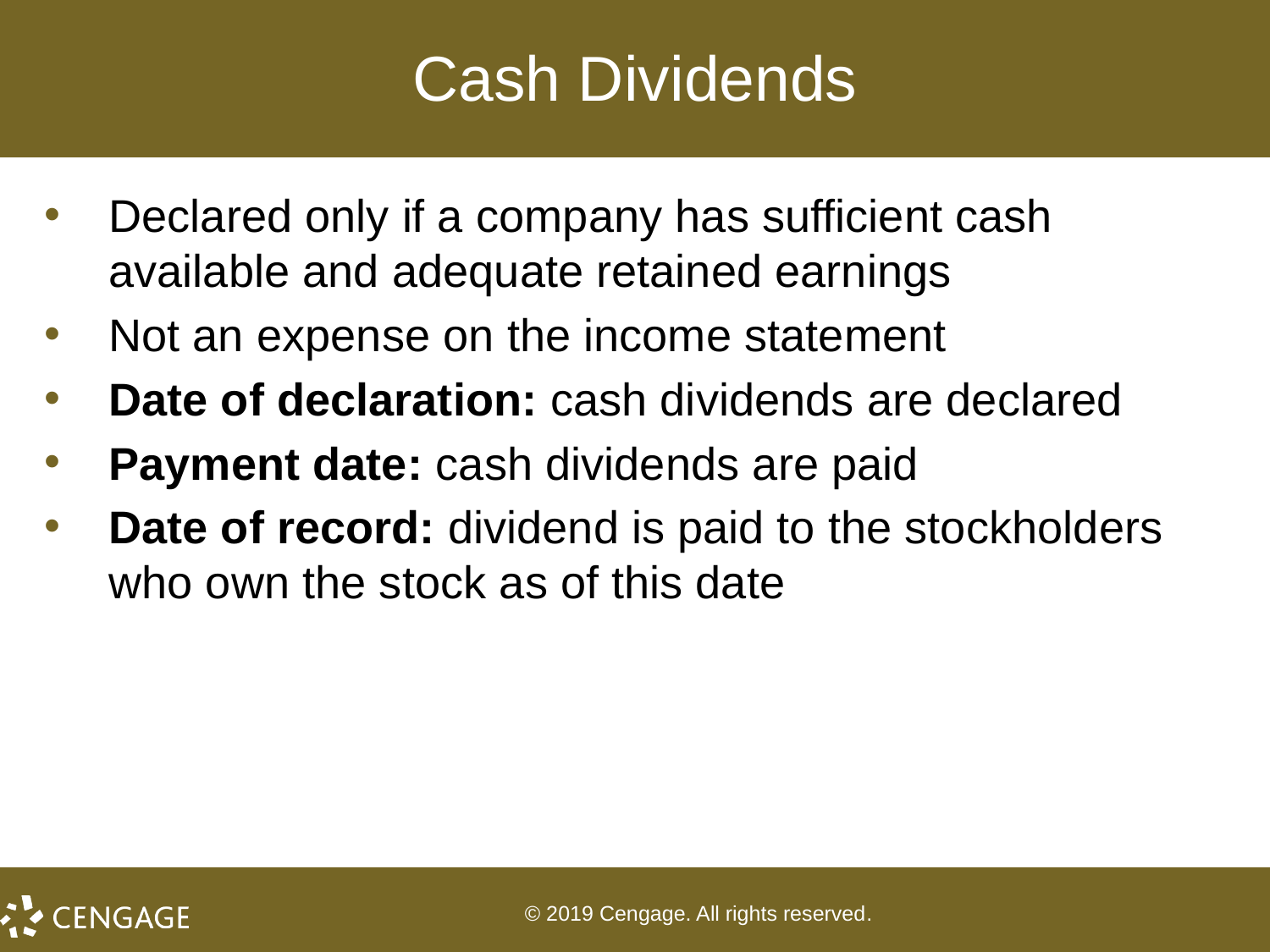

# Cash Dividends
Declared only if a company has sufficient cash available and adequate retained earnings
Not an expense on the income statement
Date of declaration: cash dividends are declared
Payment date: cash dividends are paid
Date of record: dividend is paid to the stockholders who own the stock as of this date